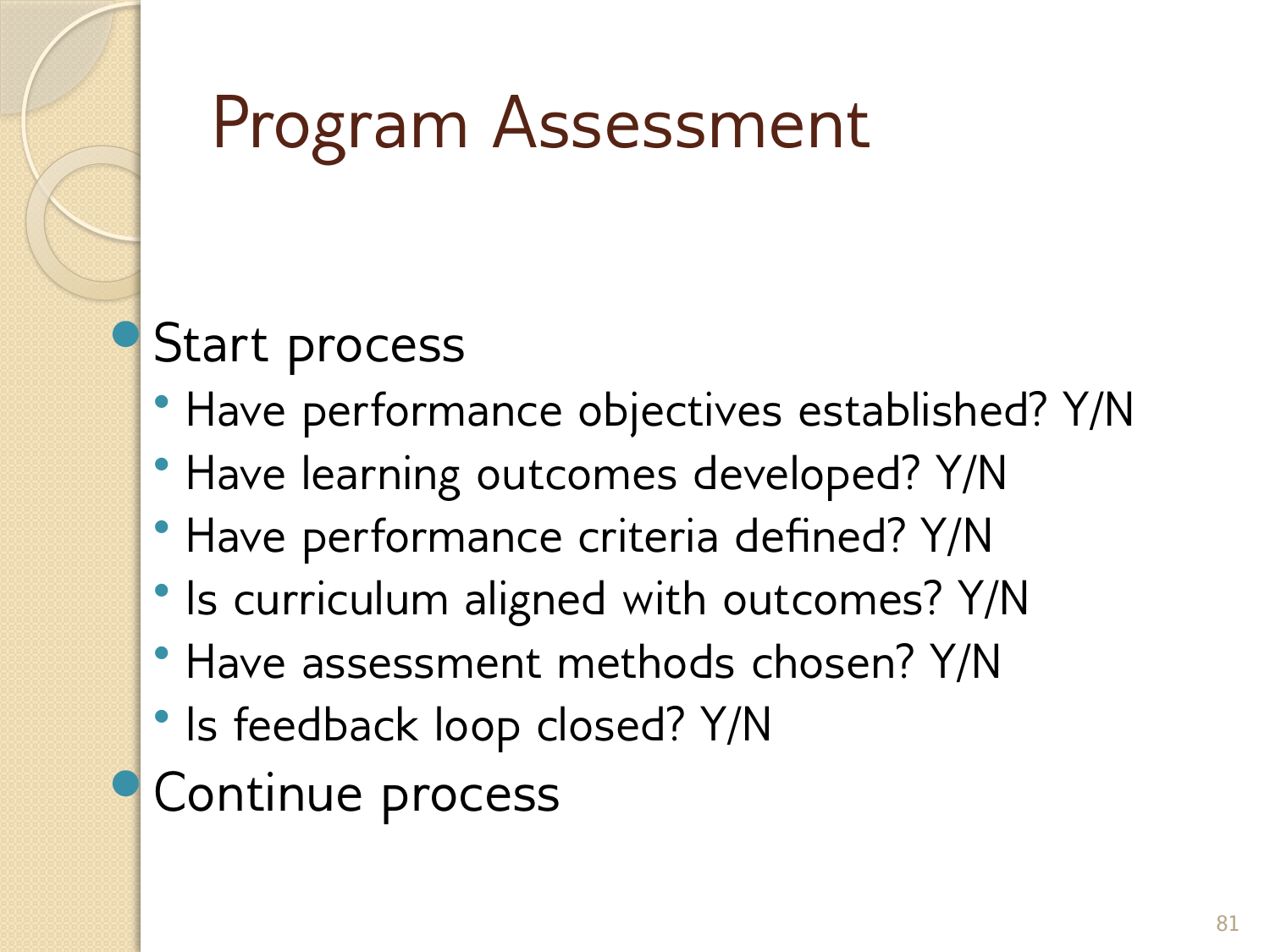

# Program Assessment
Start process
Have performance objectives established? Y/N
Have learning outcomes developed? Y/N
Have performance criteria defined? Y/N
Is curriculum aligned with outcomes? Y/N
Have assessment methods chosen? Y/N
Is feedback loop closed? Y/N
Continue process

81